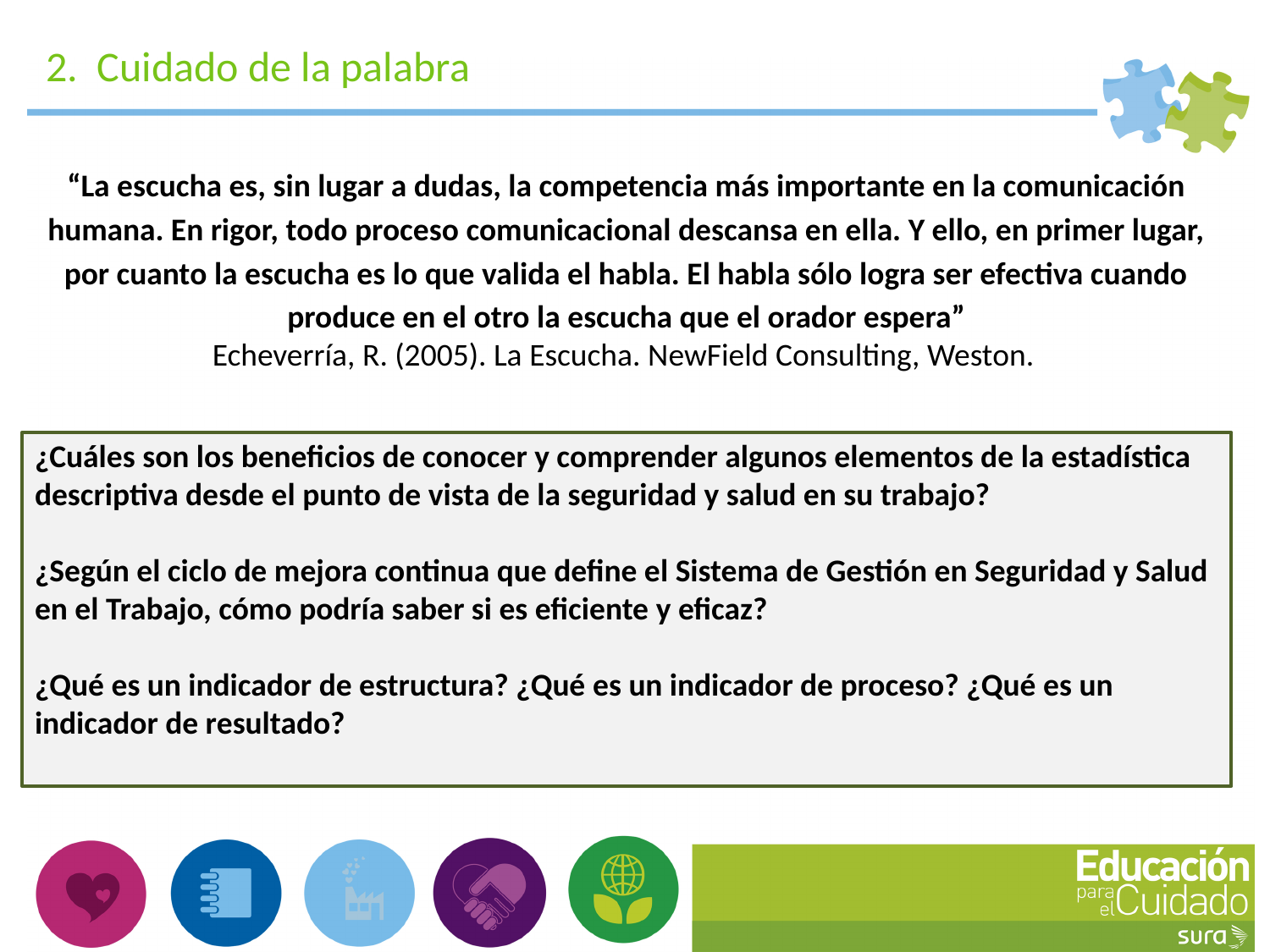

2.  Cuidado de la palabra
“La escucha es, sin lugar a dudas, la competencia más importante en la comunicación humana. En rigor, todo proceso comunicacional descansa en ella. Y ello, en primer lugar, por cuanto la escucha es lo que valida el habla. El habla sólo logra ser efectiva cuando produce en el otro la escucha que el orador espera”
Echeverría, R. (2005). La Escucha. NewField Consulting, Weston.

¿Cuáles son los beneficios de conocer y comprender algunos elementos de la estadística descriptiva desde el punto de vista de la seguridad y salud en su trabajo?

¿Según el ciclo de mejora continua que define el Sistema de Gestión en Seguridad y Salud en el Trabajo, cómo podría saber si es eficiente y eficaz?

¿Qué es un indicador de estructura? ¿Qué es un indicador de proceso? ¿Qué es un indicador de resultado?